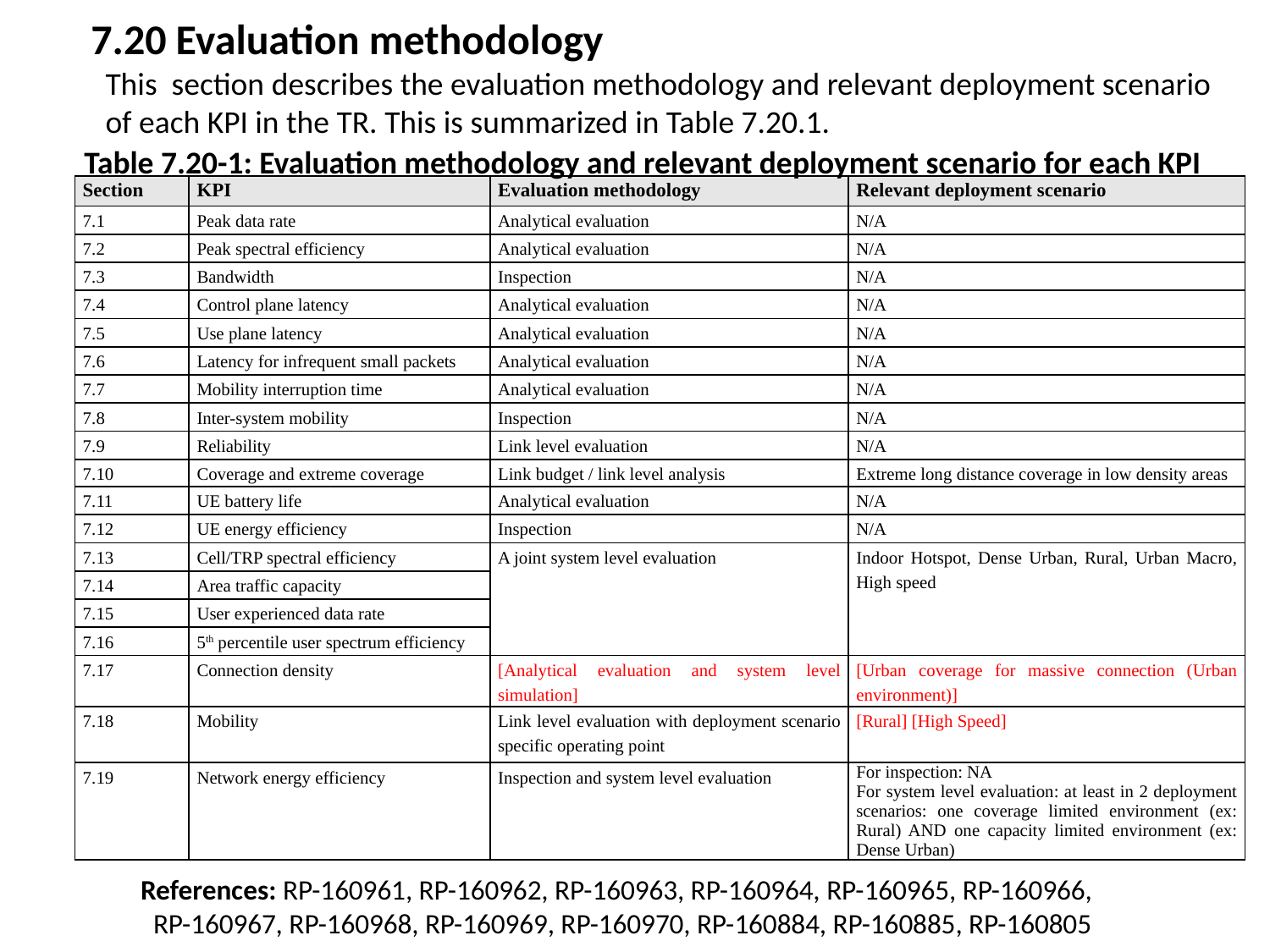

7.20 Evaluation methodology
  This  section describes the evaluation methodology and relevant deployment scenario
  of each KPI in the TR. This is summarized in Table 7.20.1.
Table 7.20-1: Evaluation methodology and relevant deployment scenario for each KPI
| Section | KPI | Evaluation methodology | Relevant deployment scenario |
| --- | --- | --- | --- |
| 7.1 | Peak data rate | Analytical evaluation | N/A |
| 7.2 | Peak spectral efficiency | Analytical evaluation | N/A |
| 7.3 | Bandwidth | Inspection | N/A |
| 7.4 | Control plane latency | Analytical evaluation | N/A |
| 7.5 | Use plane latency | Analytical evaluation | N/A |
| 7.6 | Latency for infrequent small packets | Analytical evaluation | N/A |
| 7.7 | Mobility interruption time | Analytical evaluation | N/A |
| 7.8 | Inter-system mobility | Inspection | N/A |
| 7.9 | Reliability | Link level evaluation | N/A |
| 7.10 | Coverage and extreme coverage | Link budget / link level analysis | Extreme long distance coverage in low density areas |
| 7.11 | UE battery life | Analytical evaluation | N/A |
| 7.12 | UE energy efficiency | Inspection | N/A |
| 7.13 | Cell/TRP spectral efficiency | A joint system level evaluation | Indoor Hotspot, Dense Urban, Rural, Urban Macro, High speed |
| 7.14 | Area traffic capacity |  |  |
| 7.15 | User experienced data rate |  |  |
| 7.16 | 5th percentile user spectrum efficiency |  |  |
| 7.17 | Connection density | [Analytical evaluation and system level simulation] | [Urban coverage for massive connection (Urban environment)] |
| 7.18 | Mobility | Link level evaluation with deployment scenario specific operating point | [Rural] [High Speed] |
| 7.19 | Network energy efficiency | Inspection and system level evaluation | For inspection: NA For system level evaluation: at least in 2 deployment scenarios: one coverage limited environment (ex: Rural) AND one capacity limited environment (ex: Dense Urban) |
References: RP-160961, RP-160962, RP-160963, RP-160964, RP-160965, RP-160966,                        RP-160967, RP-160968, RP-160969, RP-160970, RP-160884, RP-160885, RP-160805